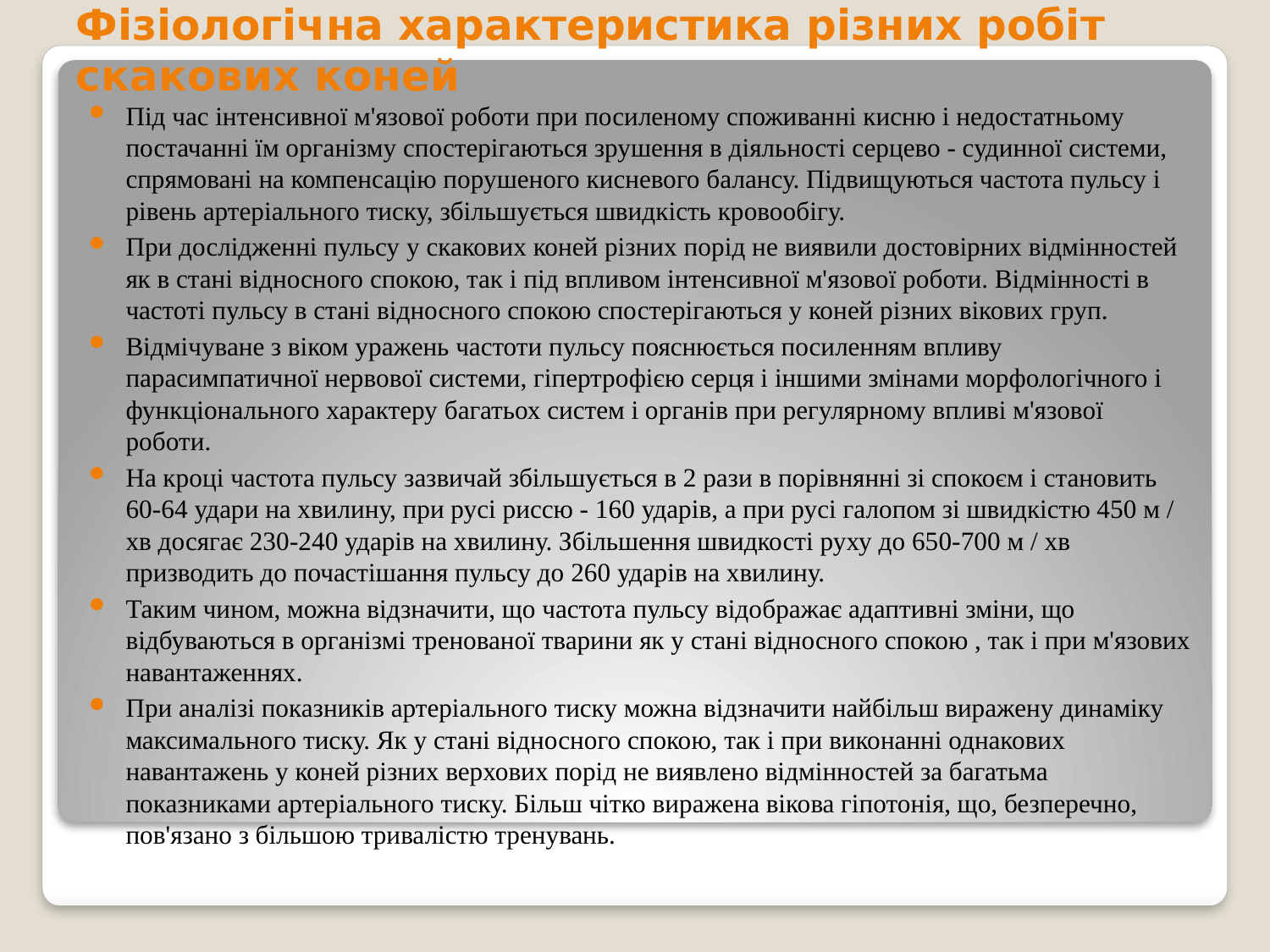

# Фізіологічна характеристика різних робіт скакових коней
Під час інтенсивної м'язової роботи при посиленому споживанні кисню і недостатньому постачанні їм організму спостерігаються зрушення в діяльності серцево - судинної системи, спрямовані на компенсацію порушеного кисневого балансу. Підвищуються частота пульсу і рівень артеріального тиску, збільшується швидкість кровообігу.
При дослідженні пульсу у скакових коней різних порід не виявили достовірних відмінностей як в стані відносного спокою, так і під впливом інтенсивної м'язової роботи. Відмінності в частоті пульсу в стані відносного спокою спостерігаються у коней різних вікових груп.
Відмічуване з віком уражень частоти пульсу пояснюється посиленням впливу парасимпатичної нервової системи, гіпертрофією серця і іншими змінами морфологічного і функціонального характеру багатьох систем і органів при регулярному впливі м'язової роботи.
На кроці частота пульсу зазвичай збільшується в 2 рази в порівнянні зі спокоєм і становить 60-64 удари на хвилину, при русі риссю - 160 ударів, а при русі галопом зі швидкістю 450 м / хв досягає 230-240 ударів на хвилину. Збільшення швидкості руху до 650-700 м / хв призводить до почастішання пульсу до 260 ударів на хвилину.
Таким чином, можна відзначити, що частота пульсу відображає адаптивні зміни, що відбуваються в організмі тренованої тварини як у стані відносного спокою , так і при м'язових навантаженнях.
При аналізі показників артеріального тиску можна відзначити найбільш виражену динаміку максимального тиску. Як у стані відносного спокою, так і при виконанні однакових навантажень у коней різних верхових порід не виявлено відмінностей за багатьма показниками артеріального тиску. Більш чітко виражена вікова гіпотонія, що, безперечно, пов'язано з більшою тривалістю тренувань.